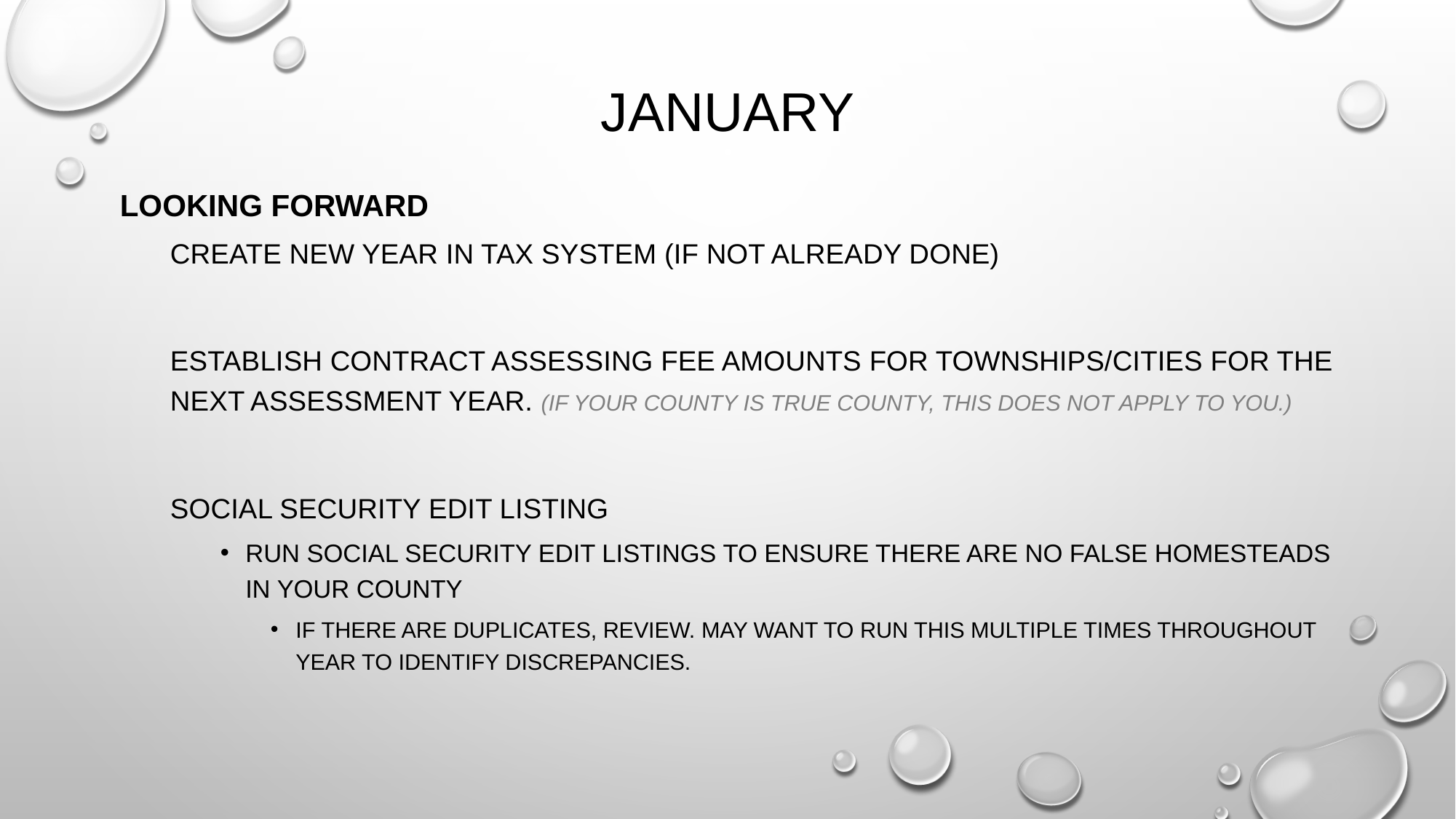

# January
Looking forward
Create new year in tax system (if not already done)

Establish contract assessing fee amounts for townships/cities for the next assessment year. (If your county is true county, this does not apply to you.)

Social security edit listing
Run social security edit listings to ensure there are no false homesteads in your county
If there are duplicates, review. May want to run this multiple times throughout year to identify discrepancies.